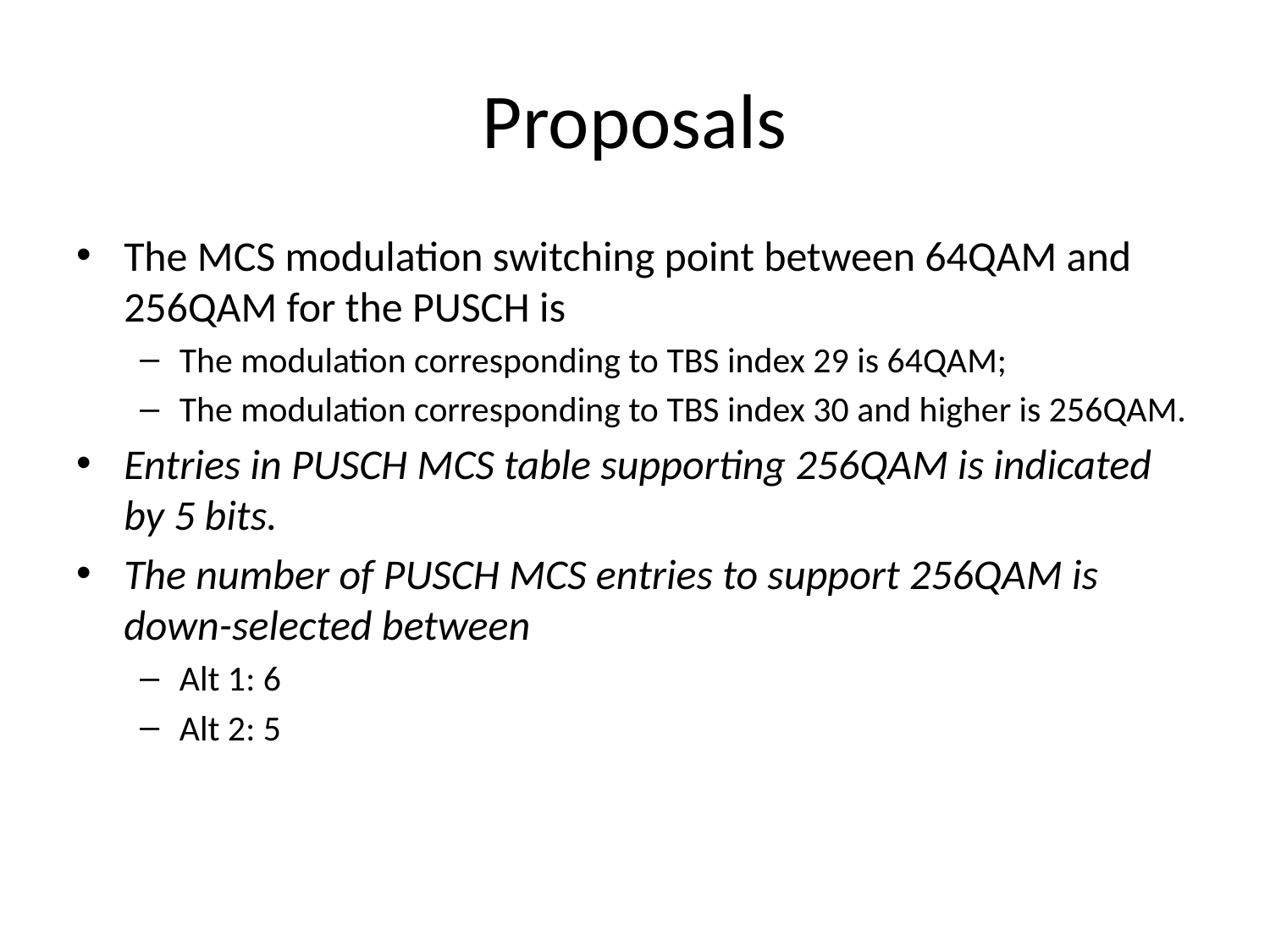

# Proposals
The MCS modulation switching point between 64QAM and 256QAM for the PUSCH is
The modulation corresponding to TBS index 29 is 64QAM;
The modulation corresponding to TBS index 30 and higher is 256QAM.
Entries in PUSCH MCS table supporting 256QAM is indicated by 5 bits.
The number of PUSCH MCS entries to support 256QAM is down-selected between
Alt 1: 6
Alt 2: 5